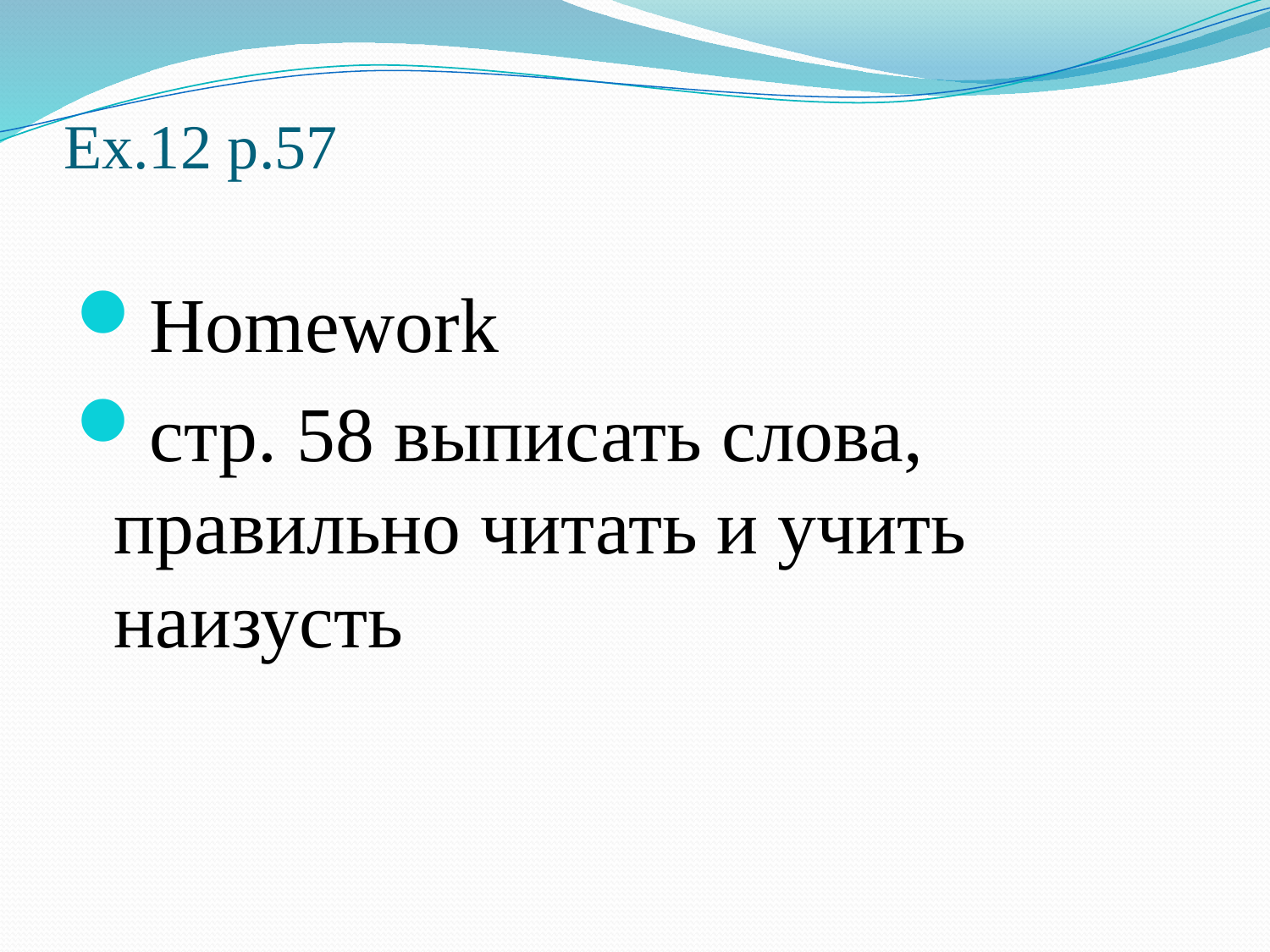

# Ex.12 p.57
Homework
стр. 58 выписать слова, правильно читать и учить наизусть